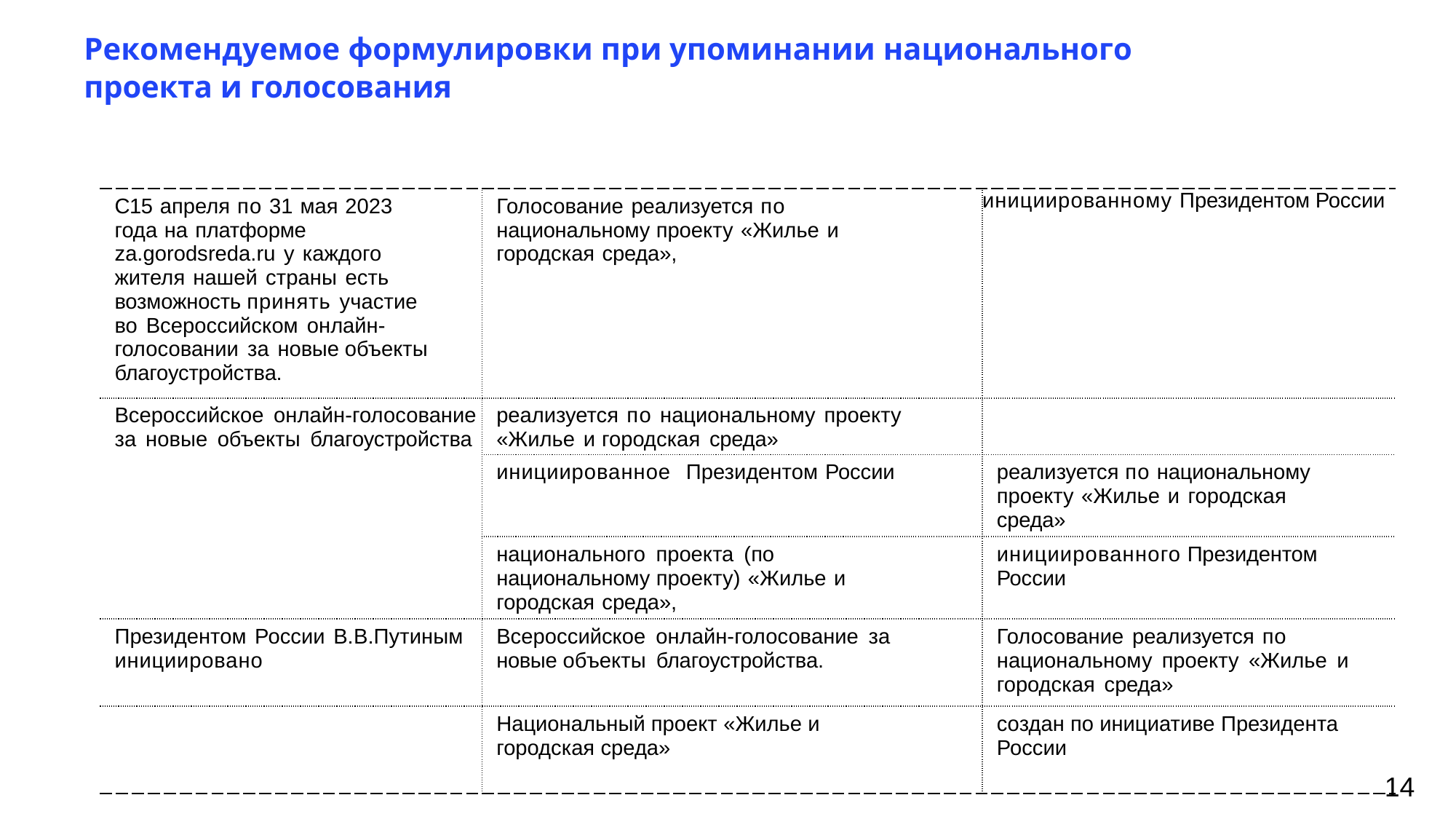

# Рекомендуемое формулировки при упоминании национального проекта и голосования
| С15 апреля по 31 мая 2023 года на платформе za.gorodsreda.ru у каждого жителя нашей страны есть возможность принять участие во Всероссийском онлайн-голосовании за новые объекты благоустройства. | Голосование реализуется по национальному проекту «Жилье и городская среда», | инициированному Президентом России |
| --- | --- | --- |
| Всероссийское онлайн-голосование за новые объекты благоустройства | реализуется по национальному проекту «Жилье и городская среда» |  |
|  | инициированное Президентом России | реализуется по национальному проекту «Жилье и городская среда» |
|  | национального проекта (по национальному проекту) «Жилье и городская среда», | инициированного Президентом России |
| Президентом России В.В.Путиным инициировано | Всероссийское онлайн-голосование за новые объекты благоустройства. | Голосование реализуется по национальному проекту «Жилье и городская среда» |
|  | Национальный проект «Жилье и городская среда» | создан по инициативе Президента России |
14